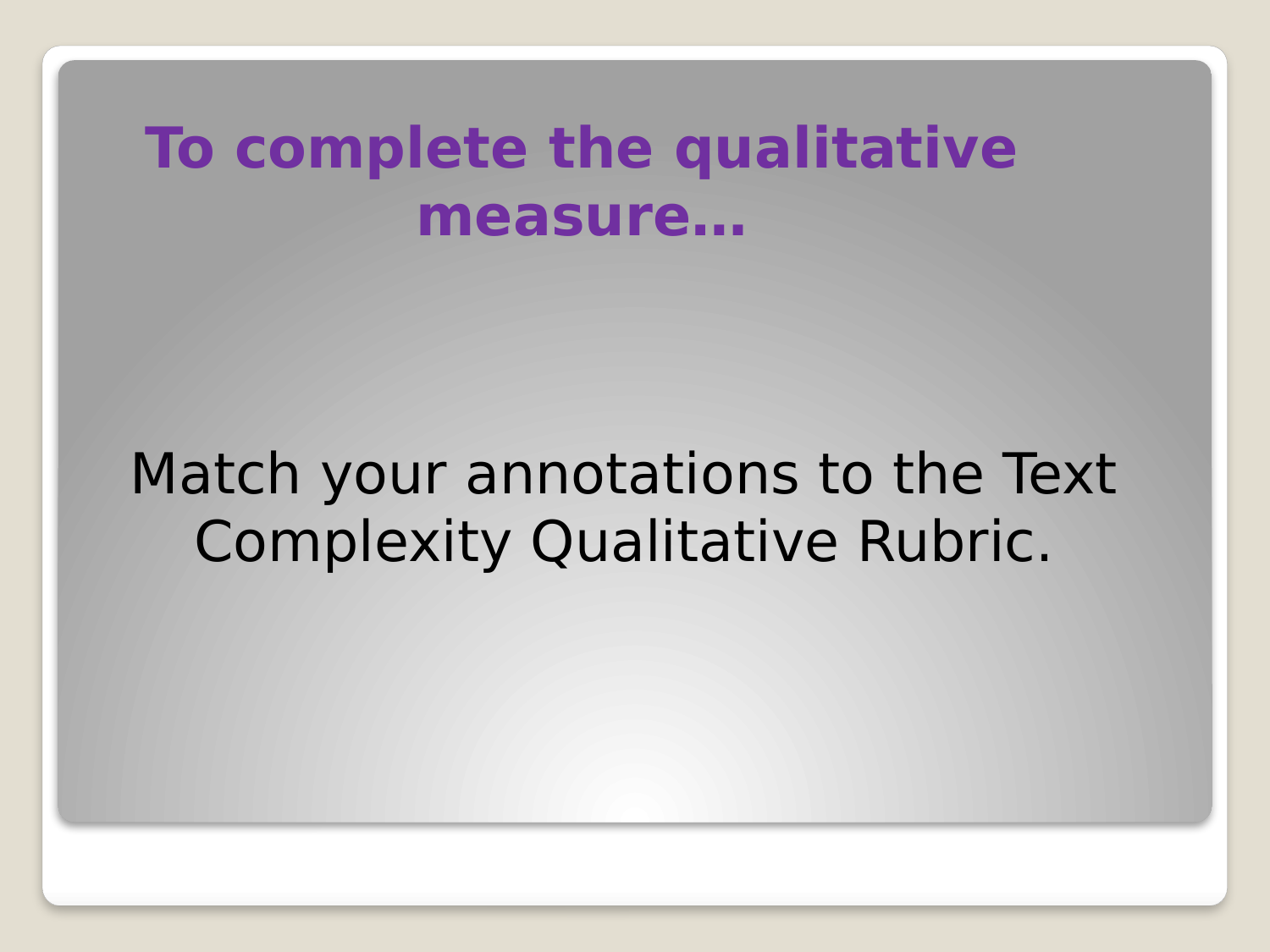

To complete the qualitative measure…
Match your annotations to the Text Complexity Qualitative Rubric.